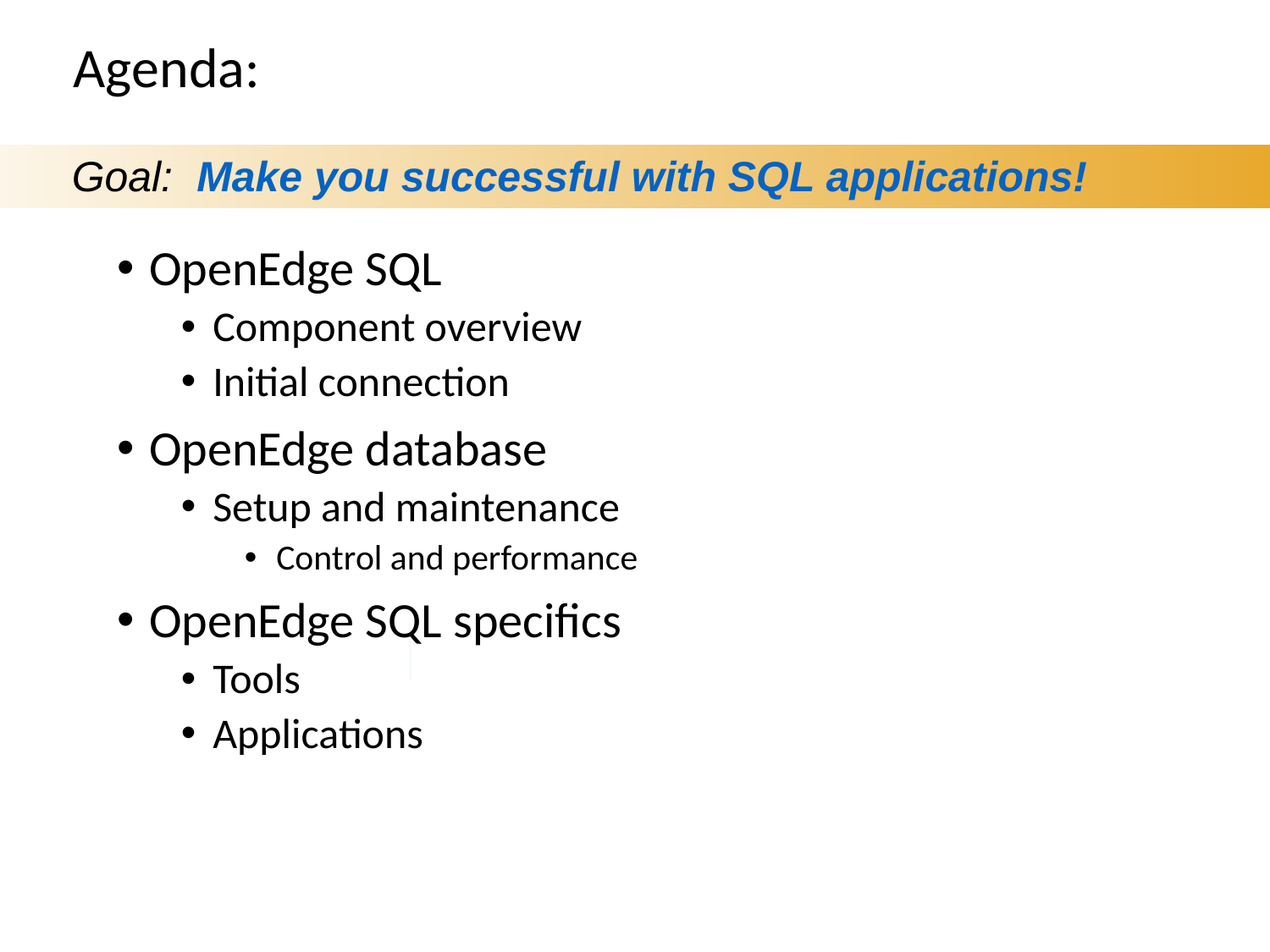

# Agenda:
Goal:  Make you successful with SQL applications!

OpenEdge SQL
Component overview
Initial connection
OpenEdge database
Setup and maintenance
Control and performance
OpenEdge SQL specifics
Tools
Applications